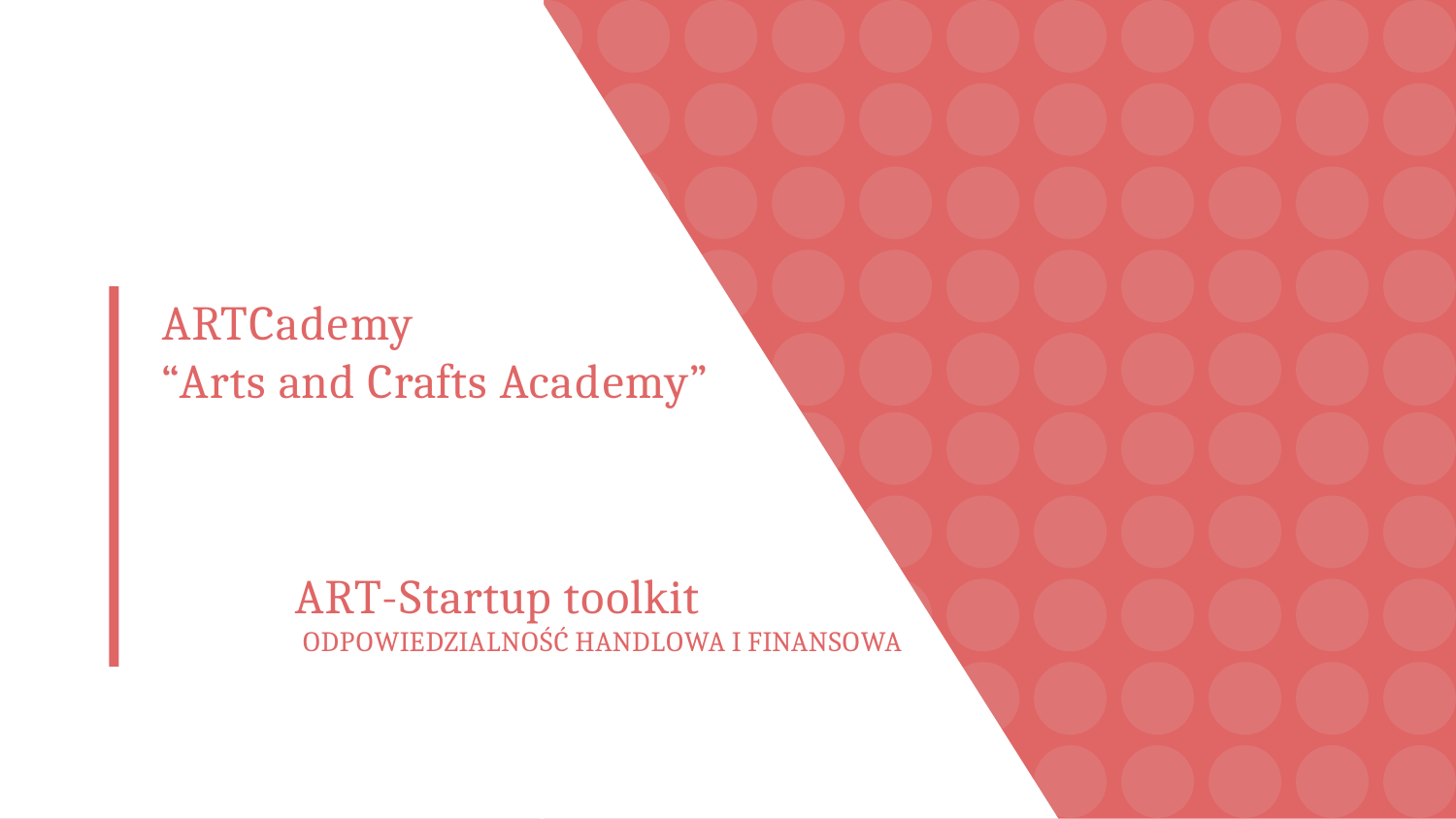

# ARTCademy
“Arts and Crafts Academy”

ART-Startup toolkit
 ODPOWIEDZIALNOŚĆ HANDLOWA I FINANSOWA